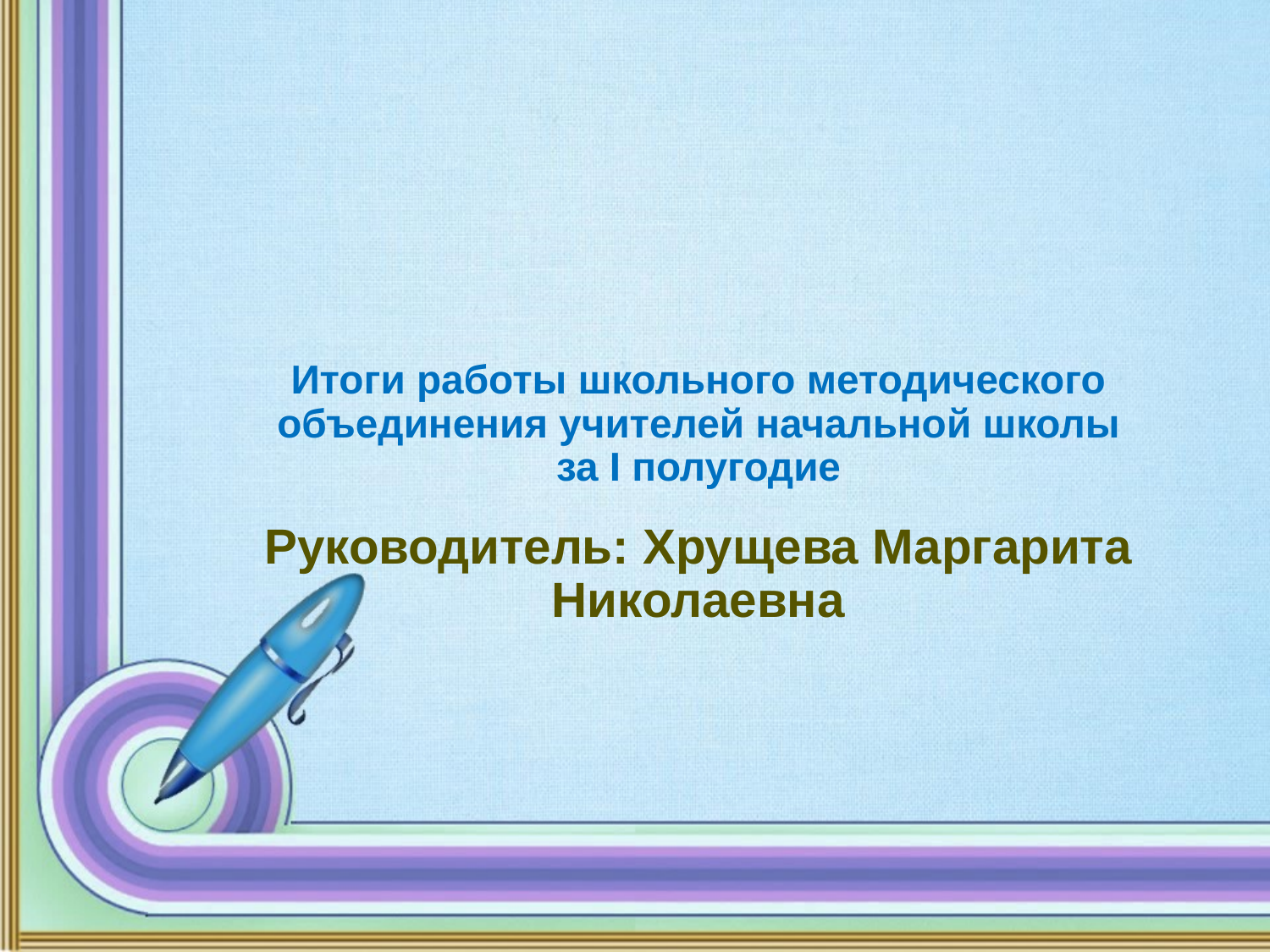

# Итоги работы школьного методического объединения учителей начальной школы за I полугодие
Руководитель: Хрущева Маргарита Николаевна